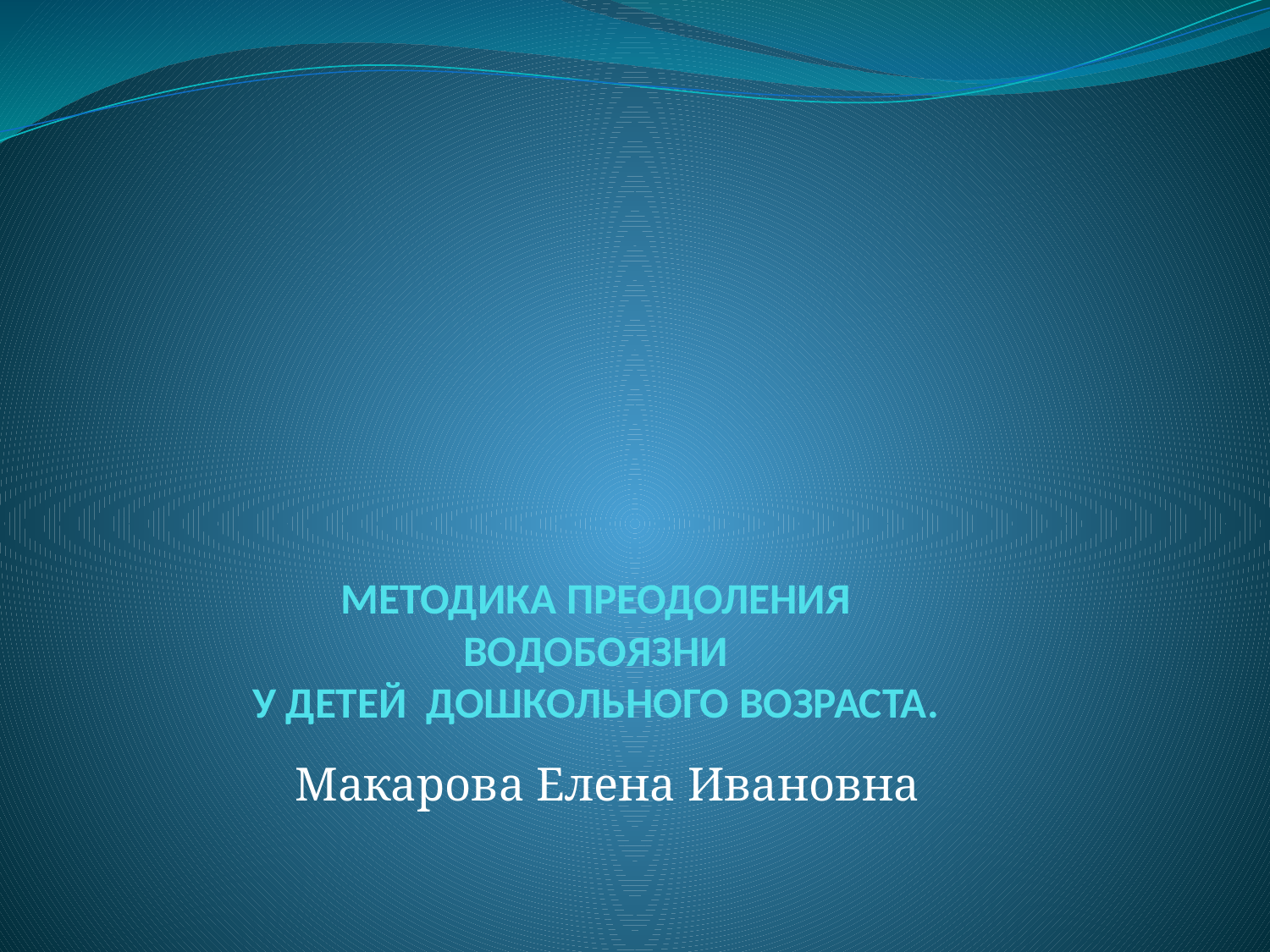

# МЕТОДИКА ПРЕОДОЛЕНИЯ ВОДОБОЯЗНИ У ДЕТЕЙ  ДОШКОЛЬНОГО ВОЗРАСТА.

Макарова Елена Ивановна